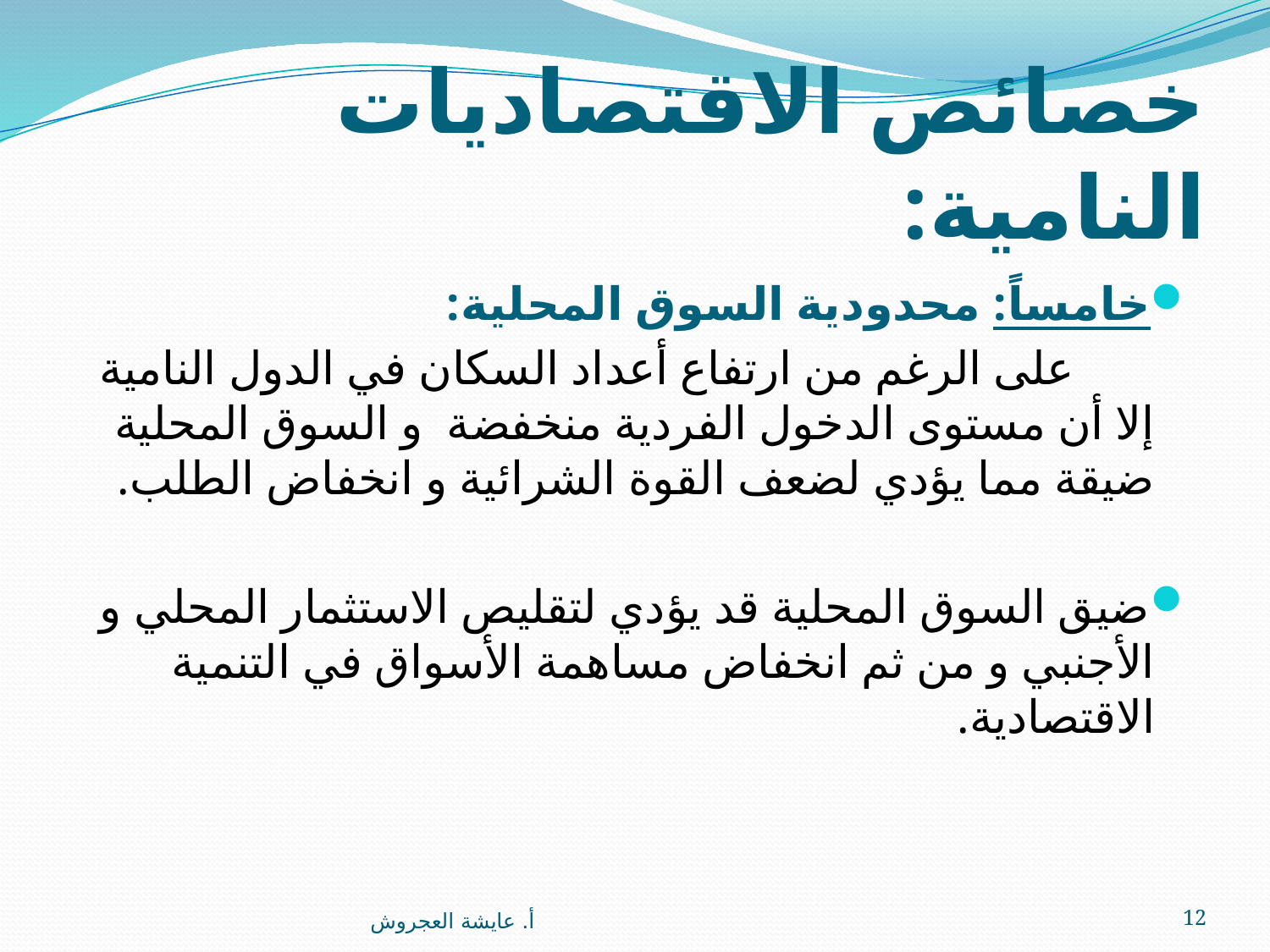

# خصائص الاقتصاديات النامية:
خامساً: محدودية السوق المحلية:
          على الرغم من ارتفاع أعداد السكان في الدول النامية إلا أن مستوى الدخول الفردية منخفضة  و السوق المحلية ضيقة مما يؤدي لضعف القوة الشرائية و انخفاض الطلب.

ضيق السوق المحلية قد يؤدي لتقليص الاستثمار المحلي و الأجنبي و من ثم انخفاض مساهمة الأسواق في التنمية الاقتصادية.
أ. عايشة العجروش
12